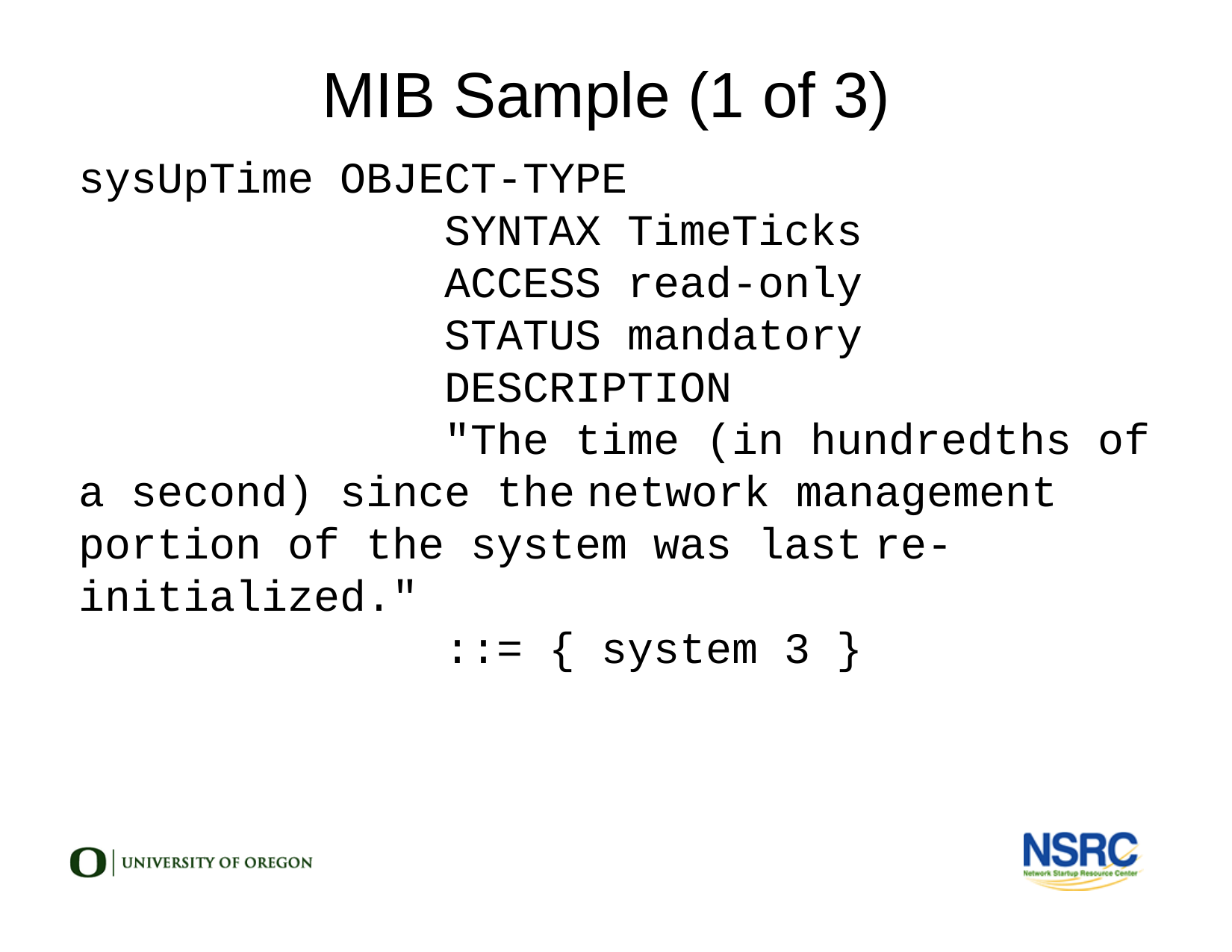

MIB Sample (1 of 3)
sysUpTime OBJECT-TYPE
              SYNTAX TimeTicks
              ACCESS read-only
              STATUS mandatory
              DESCRIPTION
              "The time (in hundredths of a second) since the network management portion of the system was last re-initialized."
              ::= { system 3 }